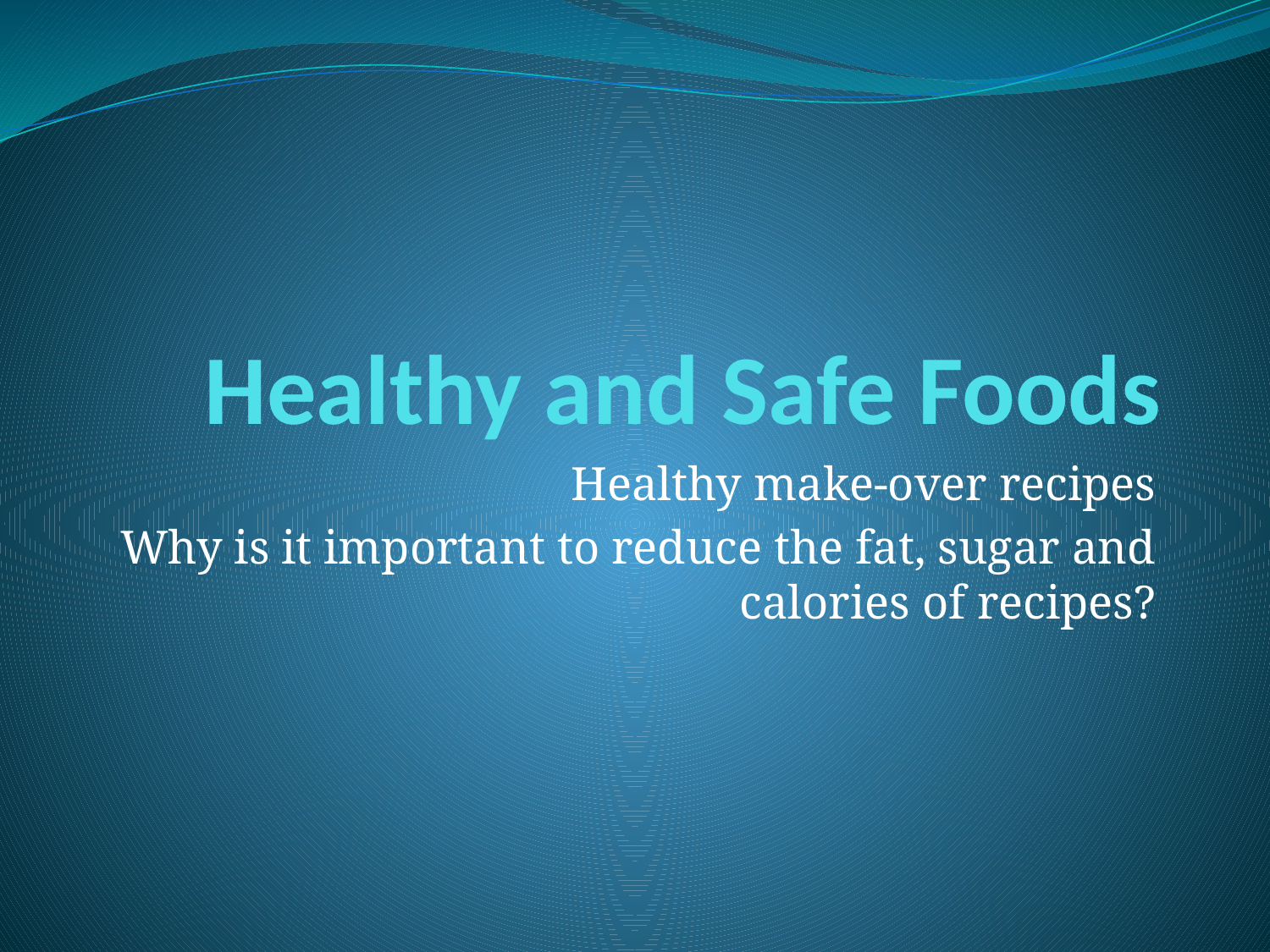

# Healthy and Safe Foods
Healthy make-over recipes
Why is it important to reduce the fat, sugar and calories of recipes?